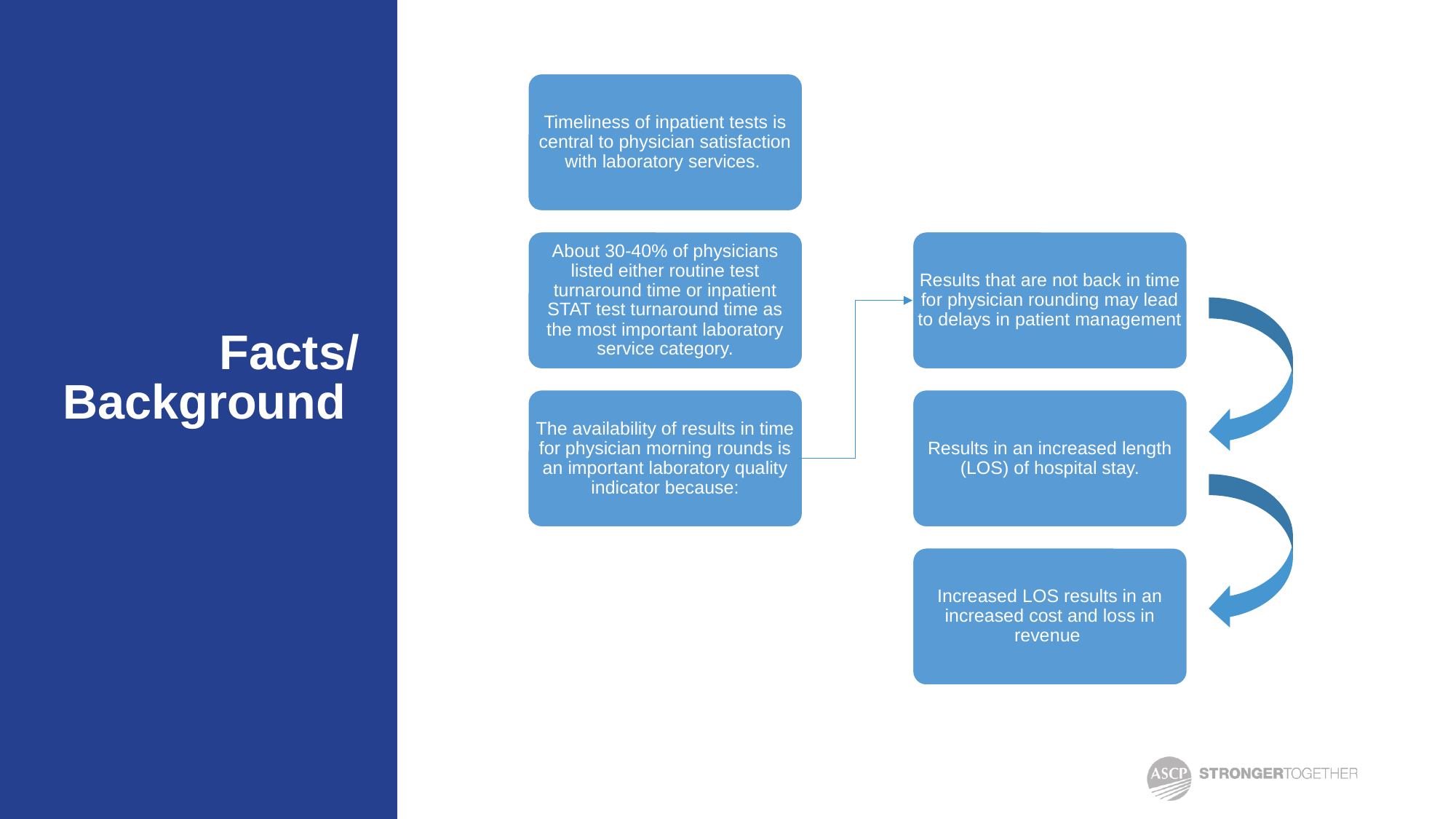

Timeliness of inpatient tests is central to physician satisfaction with laboratory services.

About 30-40% of physicians listed either routine test turnaround time or inpatient STAT test turnaround time as the most important laboratory service category.
Results that are not back in time for physician rounding may lead to delays in patient management

# Facts/ Background

The availability of results in time for physician morning rounds is an important laboratory quality indicator because:
Results in an increased length (LOS) of hospital stay.

Increased LOS results in an increased cost and loss in revenue